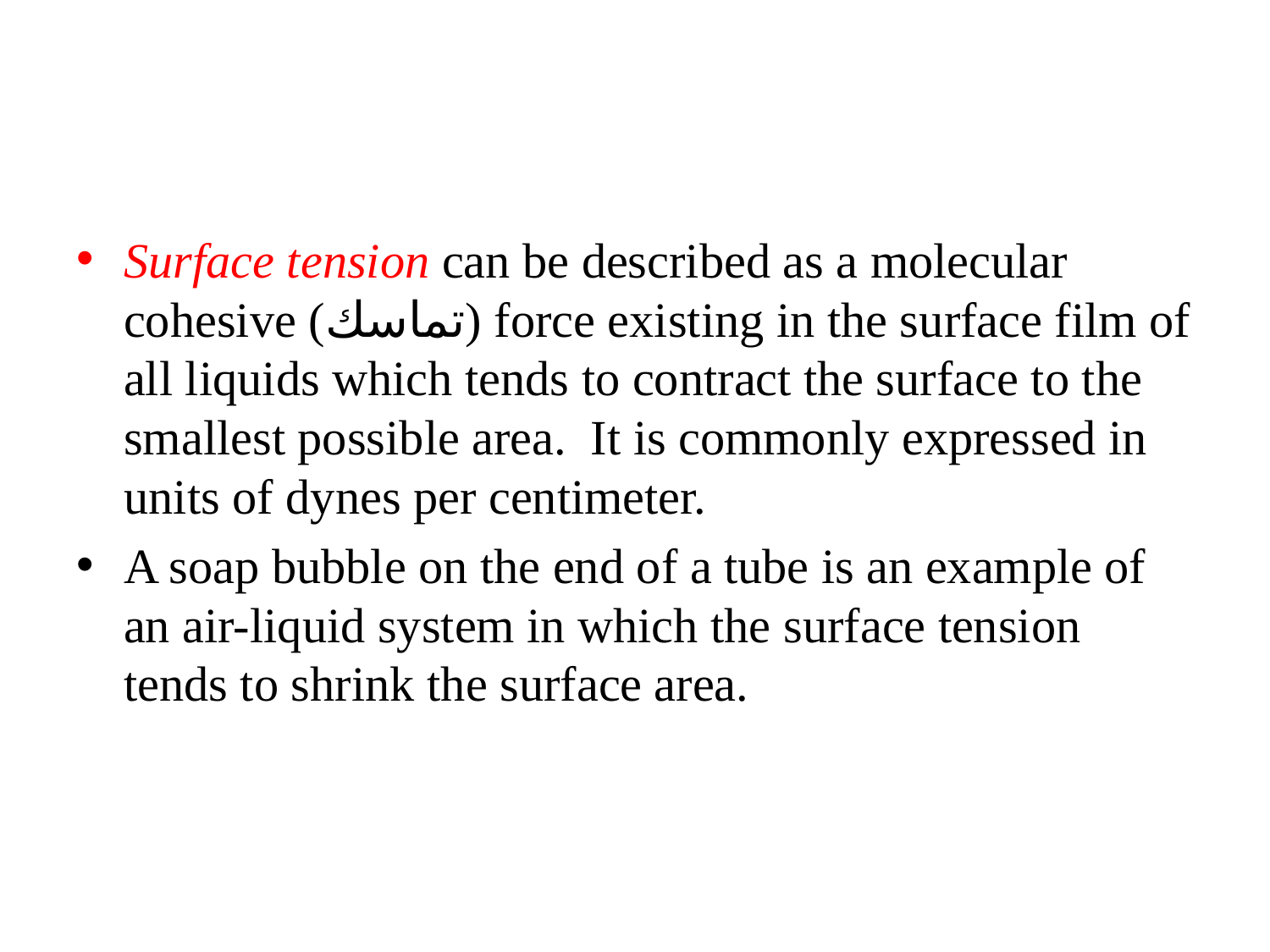

#
Surface tension can be described as a molecular cohesive (تماسك) force existing in the surface film of all liquids which tends to contract the surface to the smallest possible area.  It is commonly expressed in units of dynes per centimeter.
A soap bubble on the end of a tube is an example of an air-liquid system in which the surface tension tends to shrink the surface area.